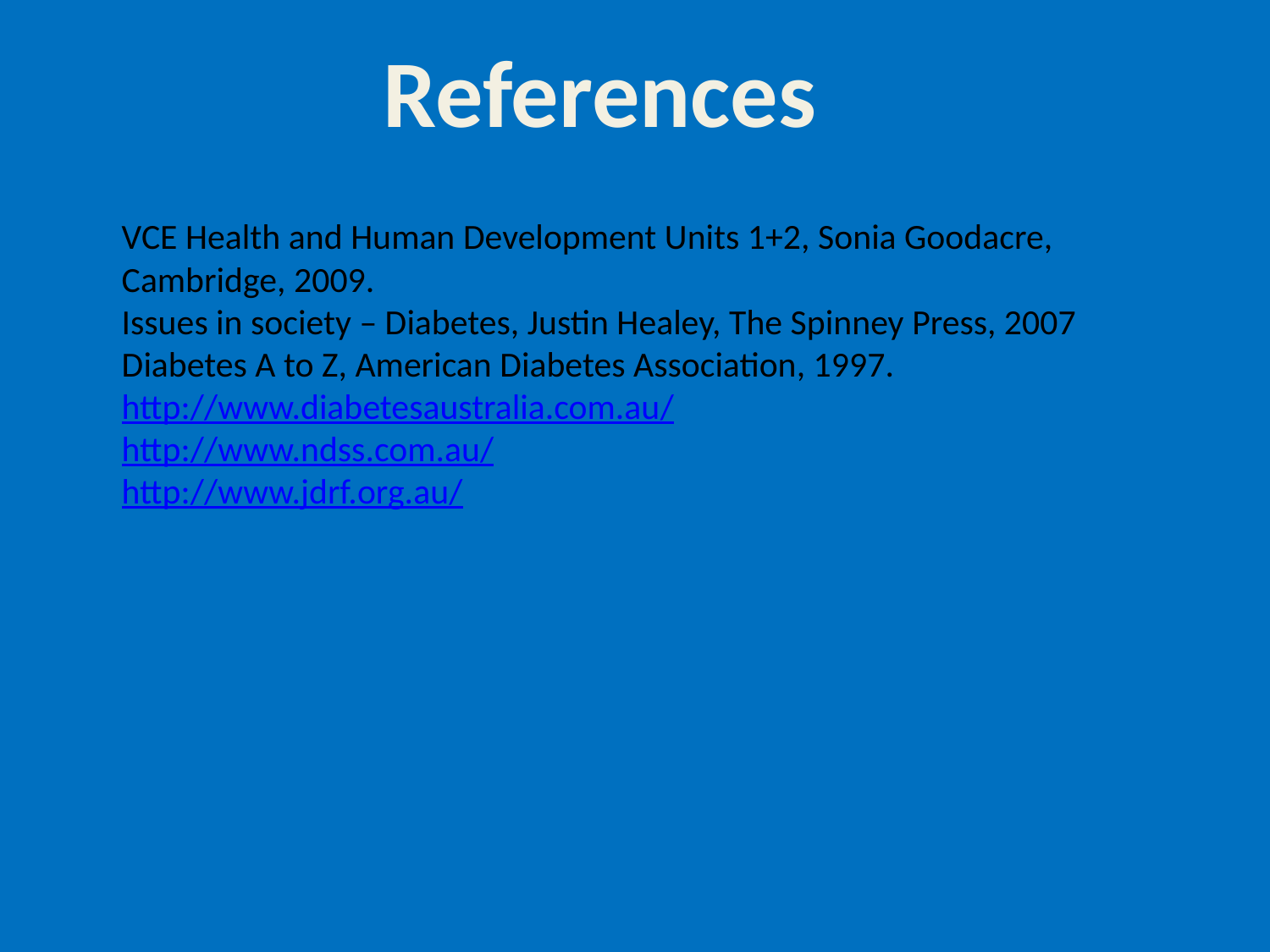

References
VCE Health and Human Development Units 1+2, Sonia Goodacre, Cambridge, 2009.
Issues in society – Diabetes, Justin Healey, The Spinney Press, 2007
Diabetes A to Z, American Diabetes Association, 1997.
http://www.diabetesaustralia.com.au/
http://www.ndss.com.au/
http://www.jdrf.org.au/